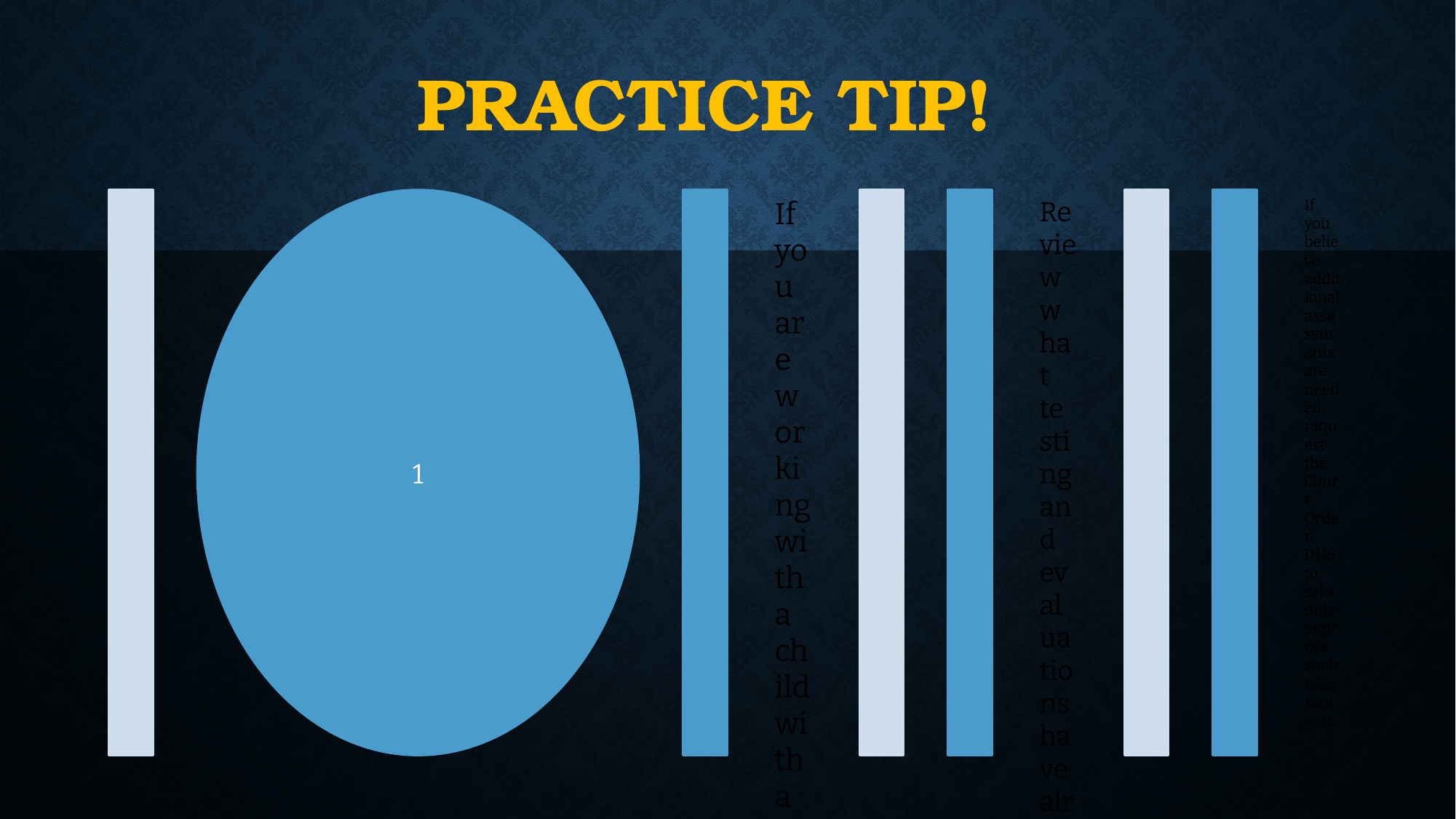

# PRACTICE TIP!
1
If you believe additional assessments are needed, request the Court Order DHS to schedule/approve such assessments